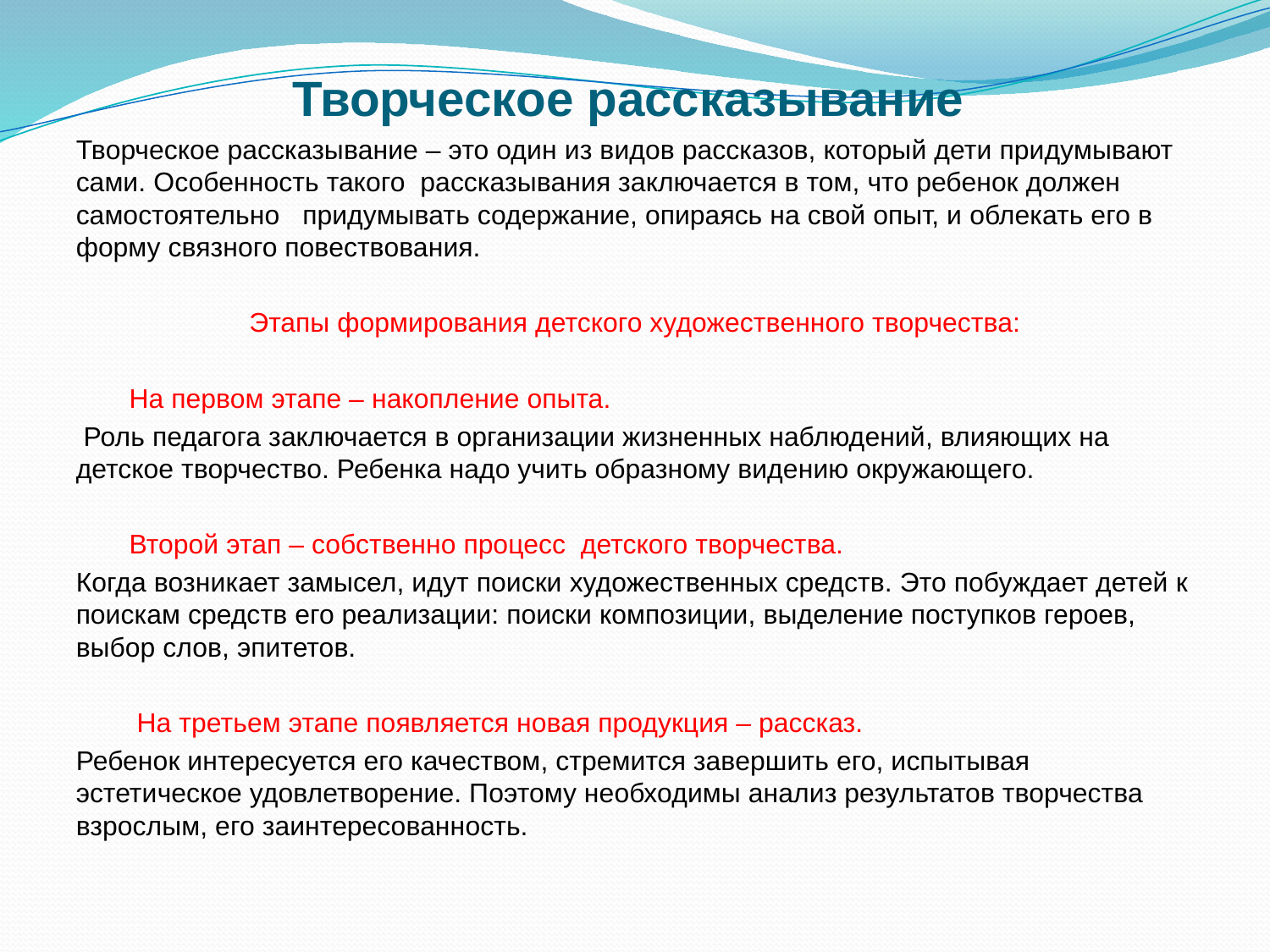

# Творческое рассказывание
Творческое рассказывание – это один из видов рассказов, который дети придумывают сами. Особенность такого  рассказывания заключается в том, что ребенок должен самостоятельно   придумывать содержание, опираясь на свой опыт, и облекать его в форму связного повествования.

Этапы формирования детского художественного творчества:

       На первом этапе – накопление опыта.
 Роль педагога заключается в организации жизненных наблюдений, влияющих на детское творчество. Ребенка надо учить образному видению окружающего.

       Второй этап – собственно процесс  детского творчества.
Когда возникает замысел, идут поиски художественных средств. Это побуждает детей к поискам средств его реализации: поиски композиции, выделение поступков героев, выбор слов, эпитетов.

        На третьем этапе появляется новая продукция – рассказ.
Ребенок интересуется его качеством, стремится завершить его, испытывая эстетическое удовлетворение. Поэтому необходимы анализ результатов творчества взрослым, его заинтересованность.